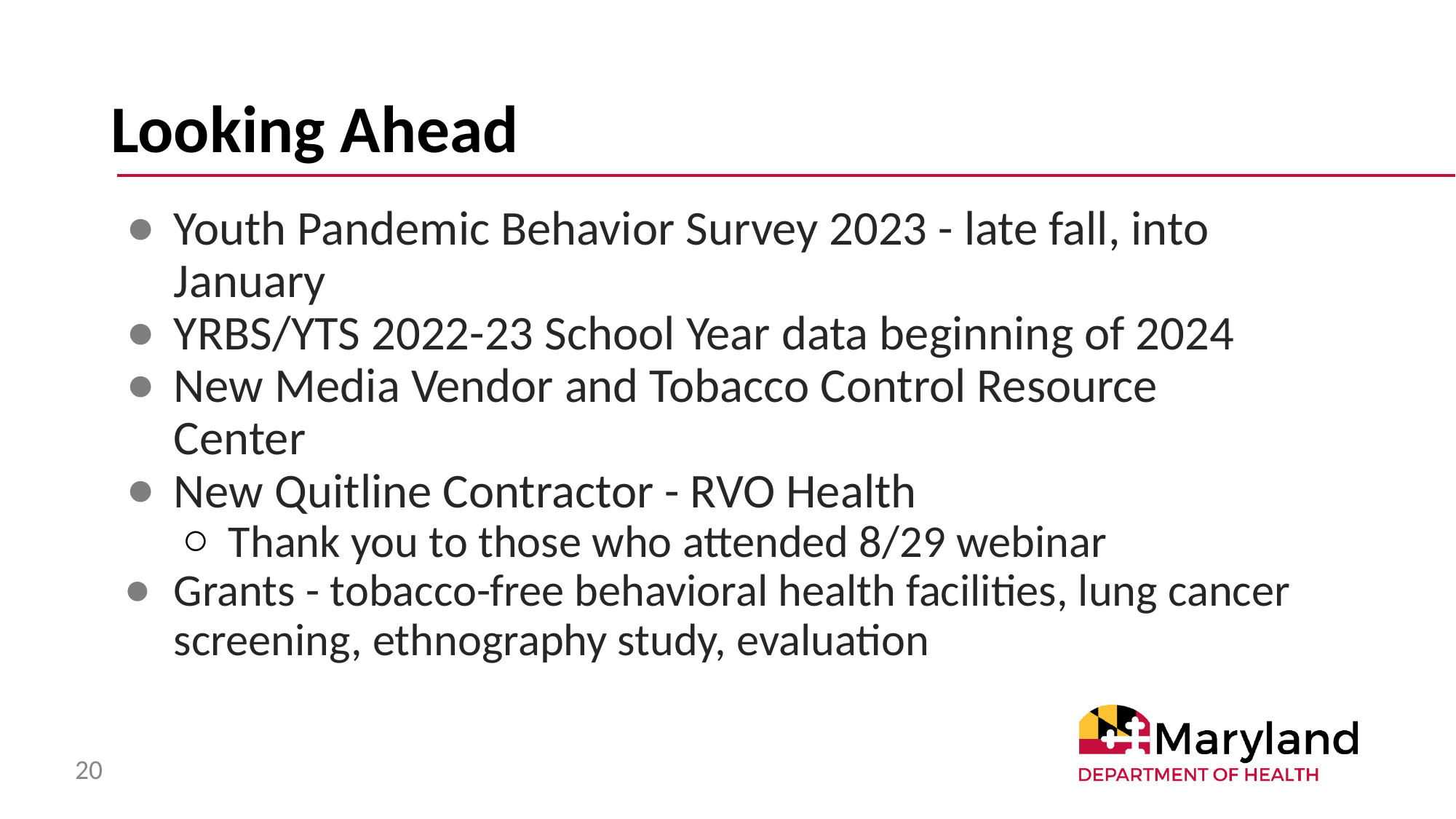

# Looking Ahead
Youth Pandemic Behavior Survey 2023 - late fall, into January
YRBS/YTS 2022-23 School Year data beginning of 2024
New Media Vendor and Tobacco Control Resource Center
New Quitline Contractor - RVO Health
Thank you to those who attended 8/29 webinar
Grants - tobacco-free behavioral health facilities, lung cancer screening, ethnography study, evaluation
20